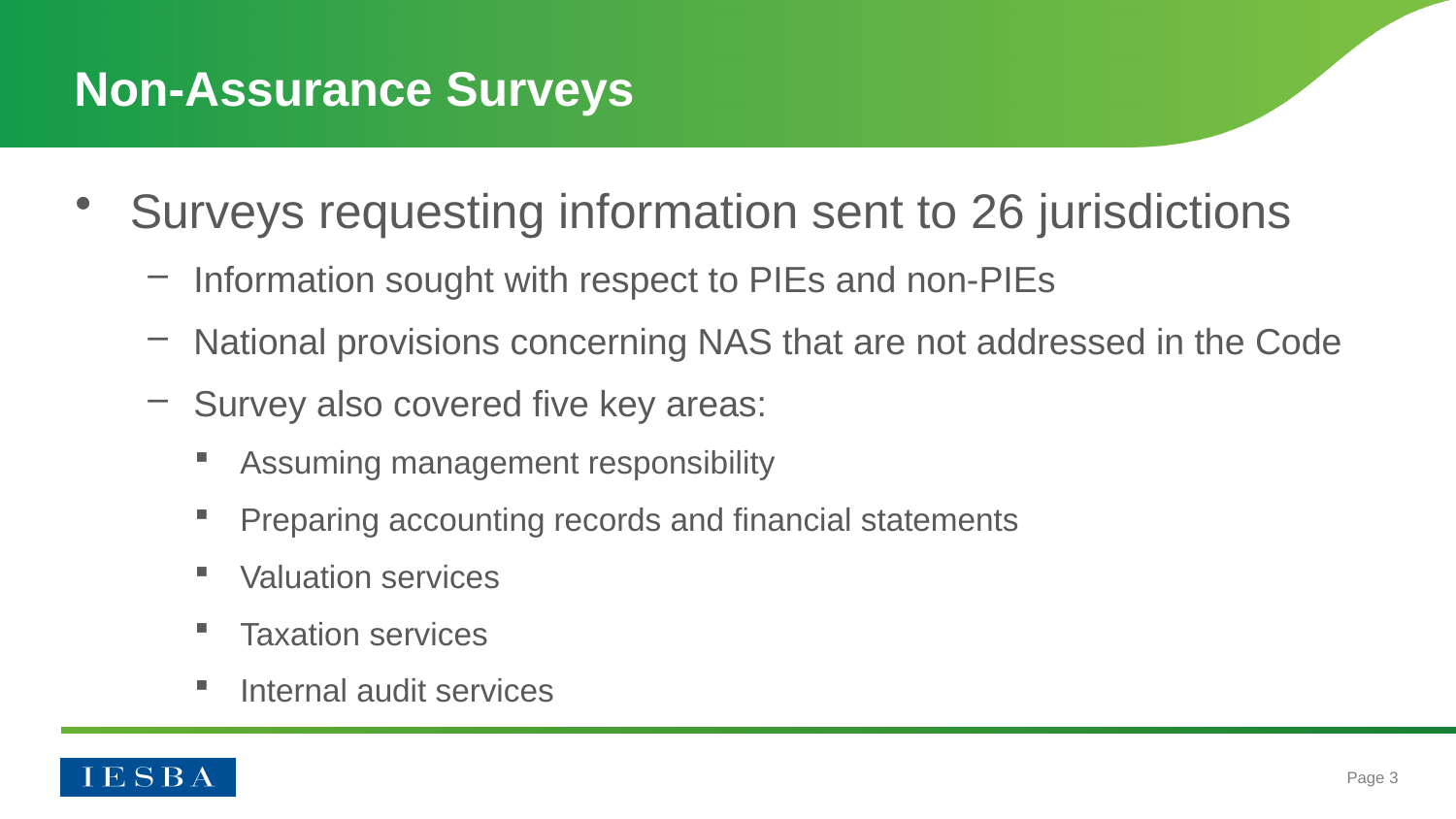

# Non-Assurance Surveys
Surveys requesting information sent to 26 jurisdictions
Information sought with respect to PIEs and non-PIEs
National provisions concerning NAS that are not addressed in the Code
Survey also covered five key areas:
Assuming management responsibility
Preparing accounting records and financial statements
Valuation services
Taxation services
Internal audit services